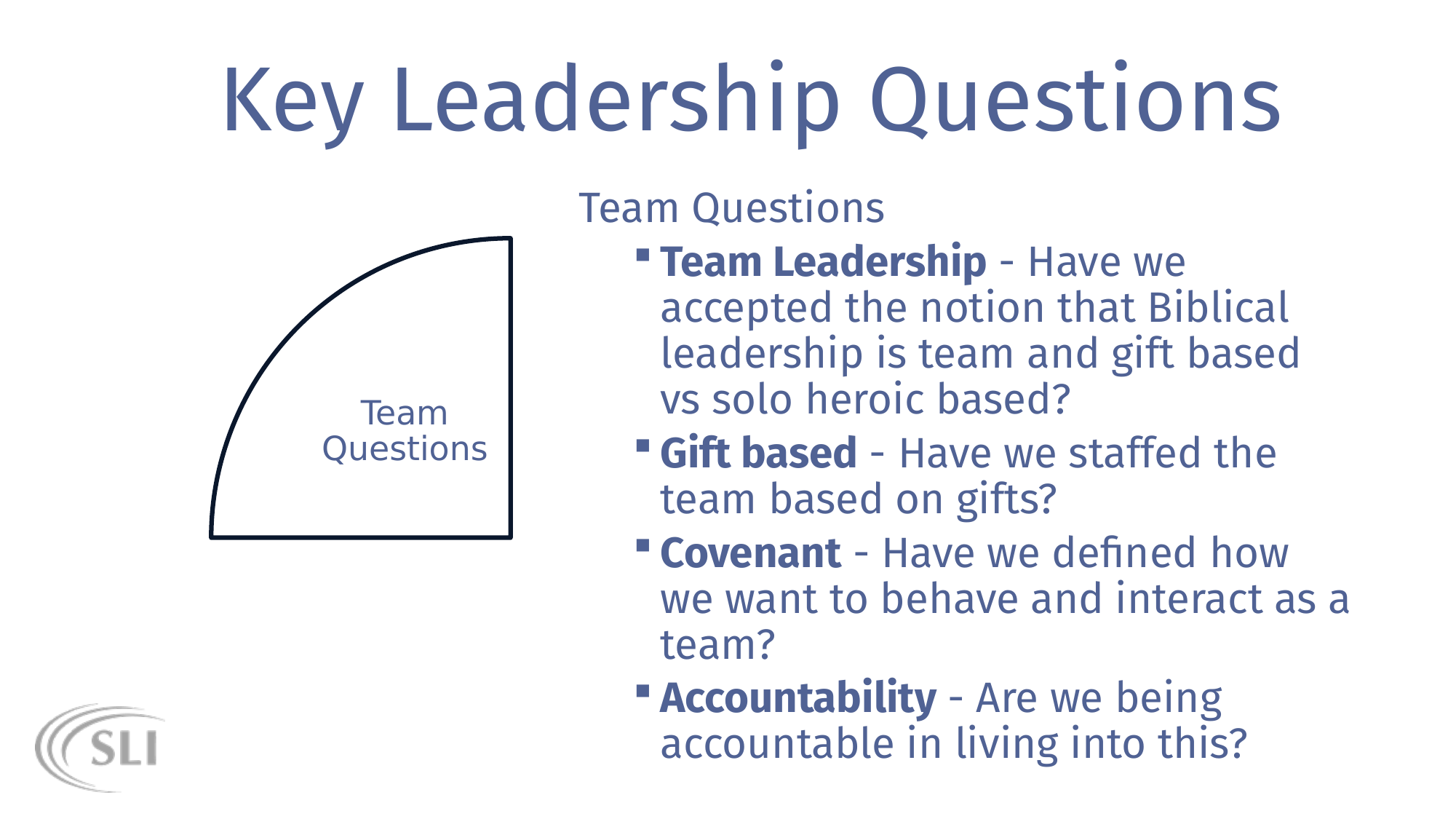

# Key Leadership Questions
Team Questions
Team Leadership - Have we accepted the notion that Biblical leadership is team and gift based vs solo heroic based?
Gift based - Have we staffed the team based on gifts?
Covenant - Have we defined how we want to behave and interact as a team?
Accountability - Are we being accountable in living into this?

Team Questions